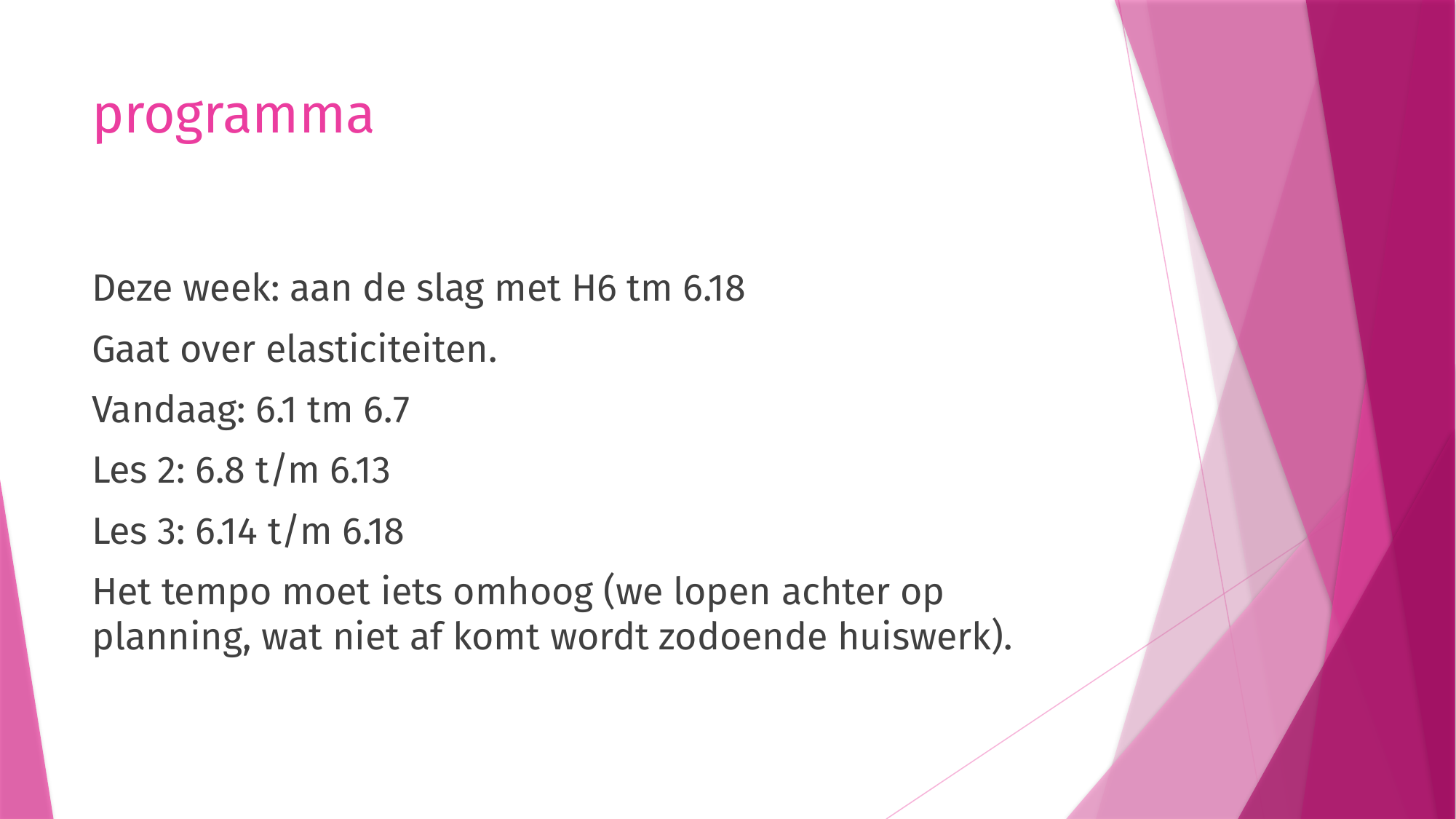

# programma
Deze week: aan de slag met H6 tm 6.18
Gaat over elasticiteiten.
Vandaag: 6.1 tm 6.7
Les 2: 6.8 t/m 6.13
Les 3: 6.14 t/m 6.18
Het tempo moet iets omhoog (we lopen achter op planning, wat niet af komt wordt zodoende huiswerk).